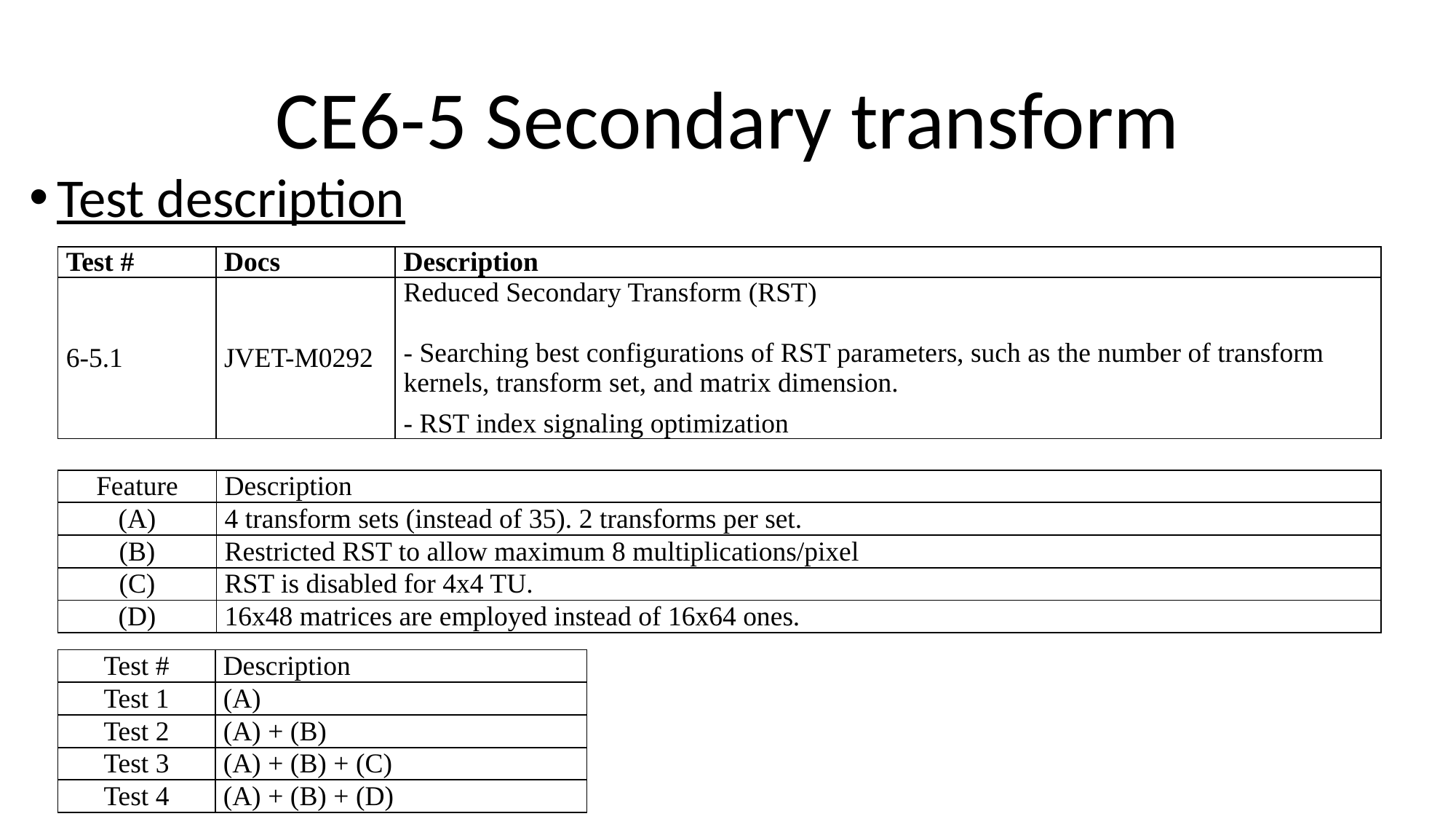

# CE6-5 Secondary transform
Test description

| Test # | Docs | Description |
| --- | --- | --- |
| 6-5.1 | JVET-M0292 | Reduced Secondary Transform (RST)   - Searching best configurations of RST parameters, such as the number of transform kernels, transform set, and matrix dimension. - RST index signaling optimization |
| Feature | Description |
| --- | --- |
| (A) | 4 transform sets (instead of 35). 2 transforms per set. |
| (B) | Restricted RST to allow maximum 8 multiplications/pixel |
| (C) | RST is disabled for 4x4 TU. |
| (D) | 16x48 matrices are employed instead of 16x64 ones. |
| Test # | Description |
| --- | --- |
| Test 1 | (A) |
| Test 2 | (A) + (B) |
| Test 3 | (A) + (B) + (C) |
| Test 4 | (A) + (B) + (D) |